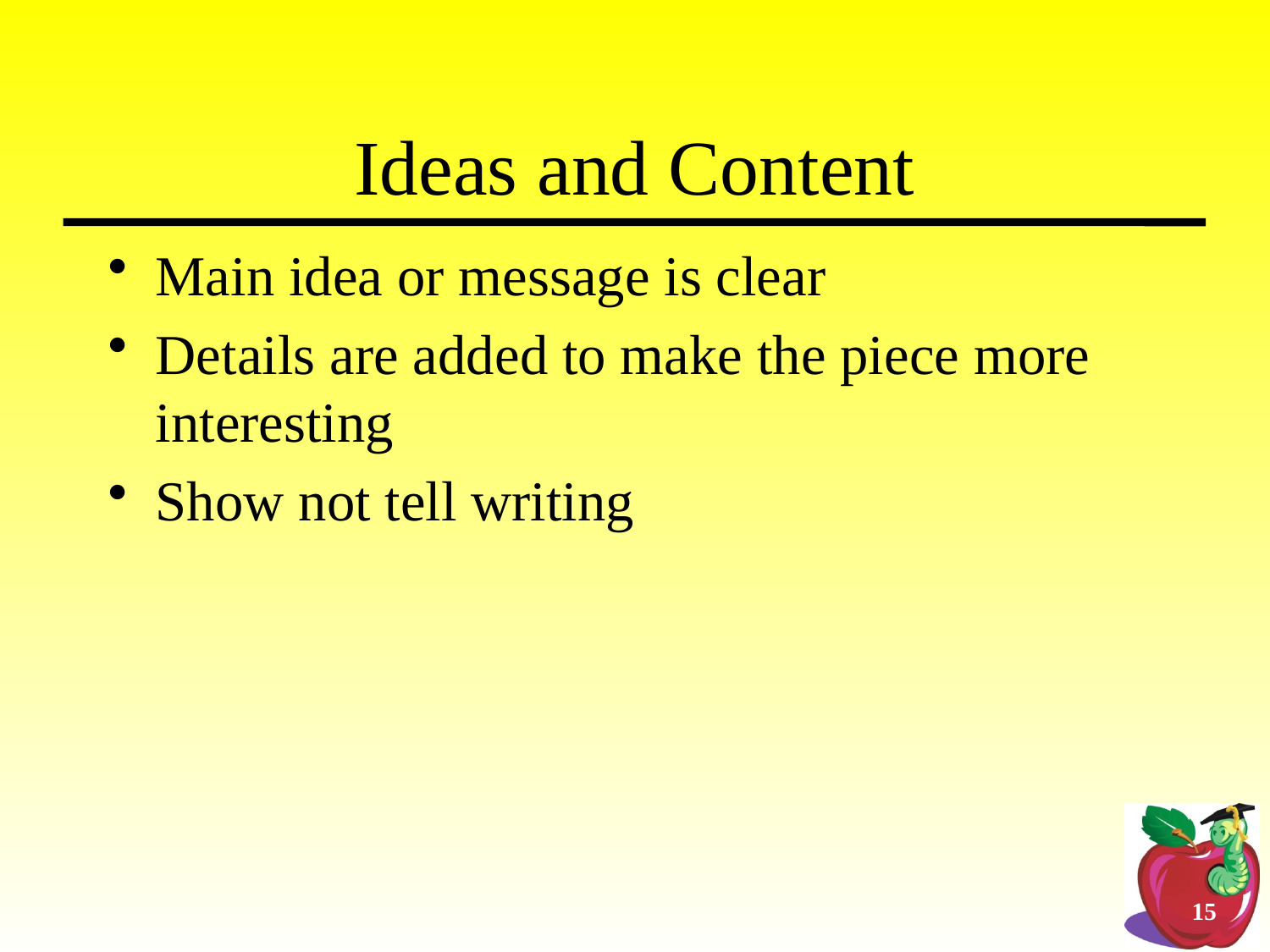

Ideas and Content
Main idea or message is clear
Details are added to make the piece more interesting
Show not tell writing

15